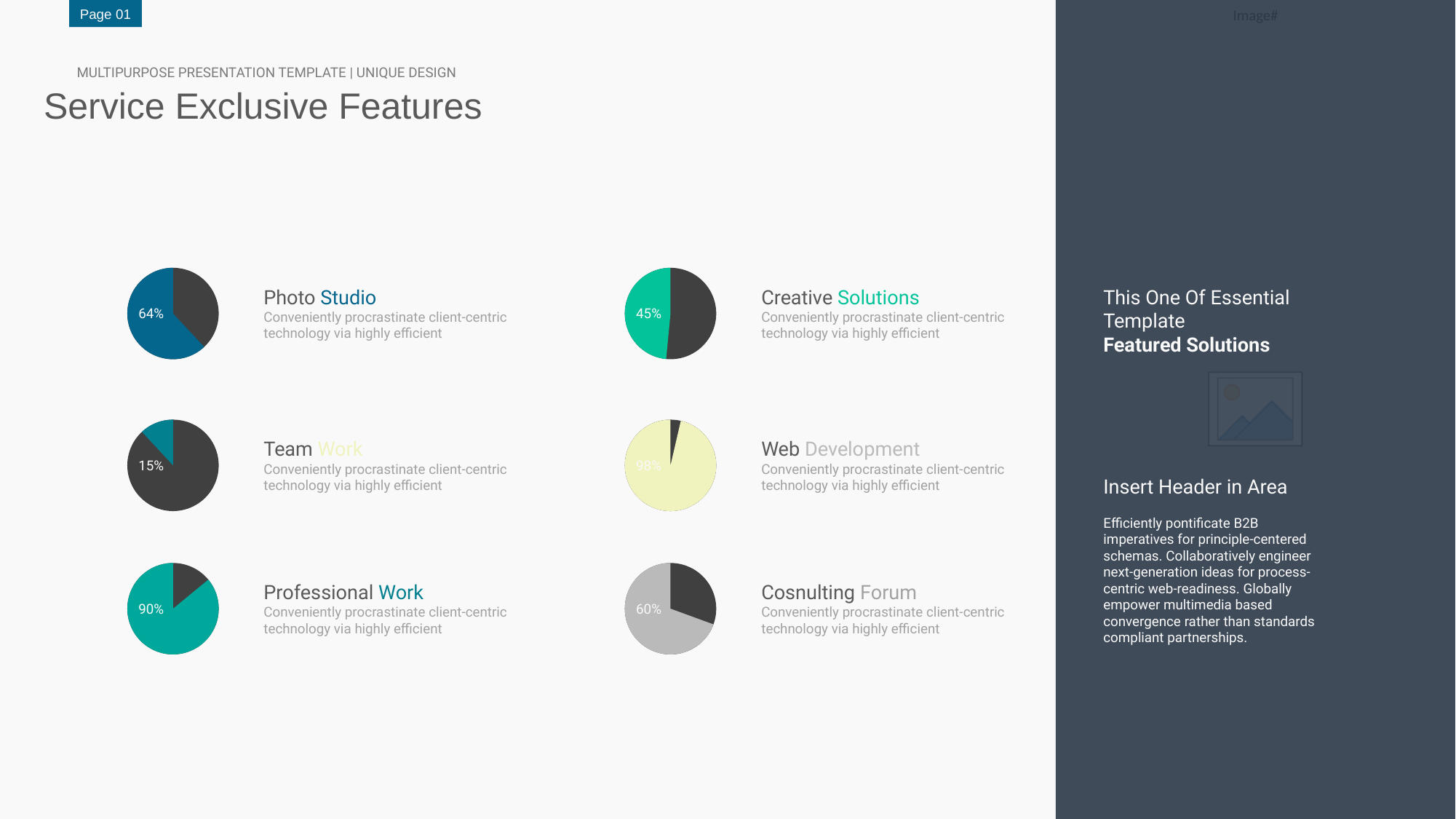

Page 01

MULTIPURPOSE PRESENTATION TEMPLATE | UNIQUE DESIGN
Service Exclusive Features

Photo Studio
Conveniently procrastinate client-centric technology via highly efficient
Creative Solutions
Conveniently procrastinate client-centric technology via highly efficient
This One Of Essential Template
Featured Solutions

Insert Header in Area

Efficiently pontificate B2B imperatives for principle-centered schemas. Collaboratively engineer next-generation ideas for process-centric web-readiness. Globally empower multimedia based convergence rather than standards compliant partnerships.
64%
45%

Team Work
Conveniently procrastinate client-centric technology via highly efficient
Web Development
Conveniently procrastinate client-centric technology via highly efficient
15%
98%

Professional Work
Conveniently procrastinate client-centric technology via highly efficient
Cosnulting Forum
Conveniently procrastinate client-centric technology via highly efficient
90%
60%